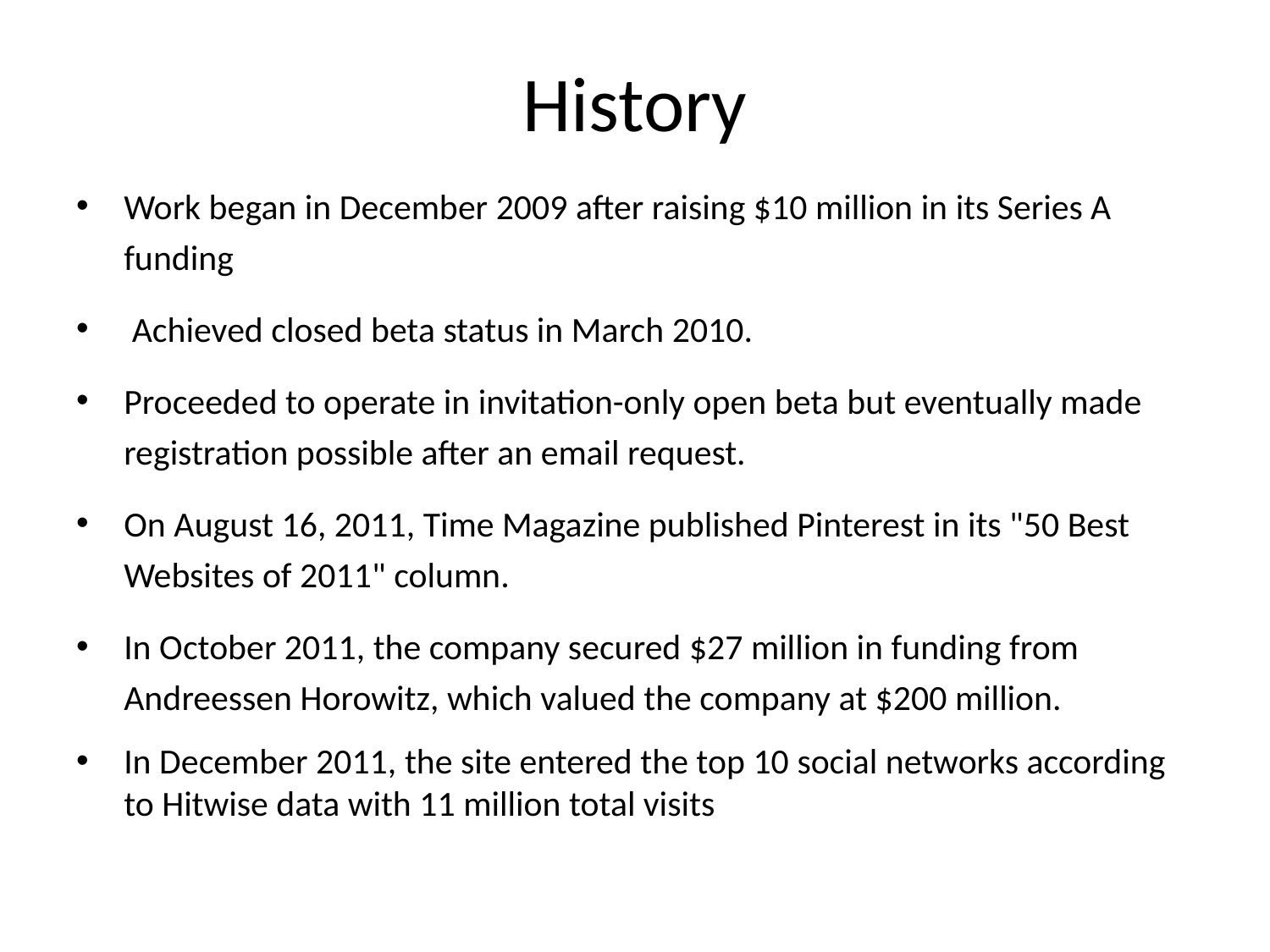

# History
Work began in December 2009 after raising $10 million in its Series A funding
 Achieved closed beta status in March 2010.
Proceeded to operate in invitation-only open beta but eventually made registration possible after an email request.
On August 16, 2011, Time Magazine published Pinterest in its "50 Best Websites of 2011" column.
In October 2011, the company secured $27 million in funding from Andreessen Horowitz, which valued the company at $200 million.
In December 2011, the site entered the top 10 social networks according to Hitwise data with 11 million total visits